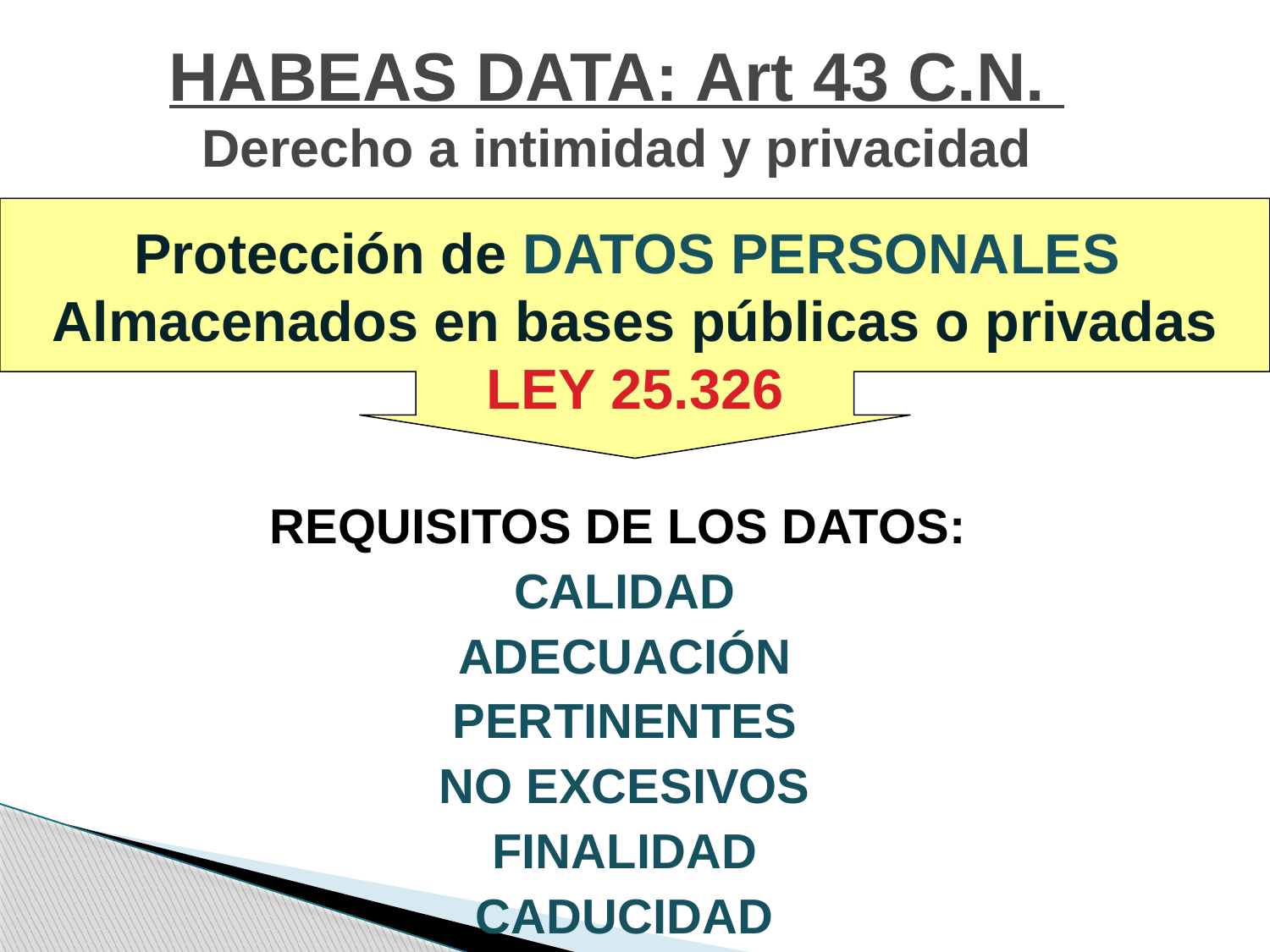

# HABEAS DATA: Art 43 C.N. Derecho a intimidad y privacidad

Protección de DATOS PERSONALES
Almacenados en bases públicas o privadas
LEY 25.326

REQUISITOS DE LOS DATOS:
CALIDAD
ADECUACIÓN
PERTINENTES
NO EXCESIVOS
FINALIDAD
CADUCIDAD